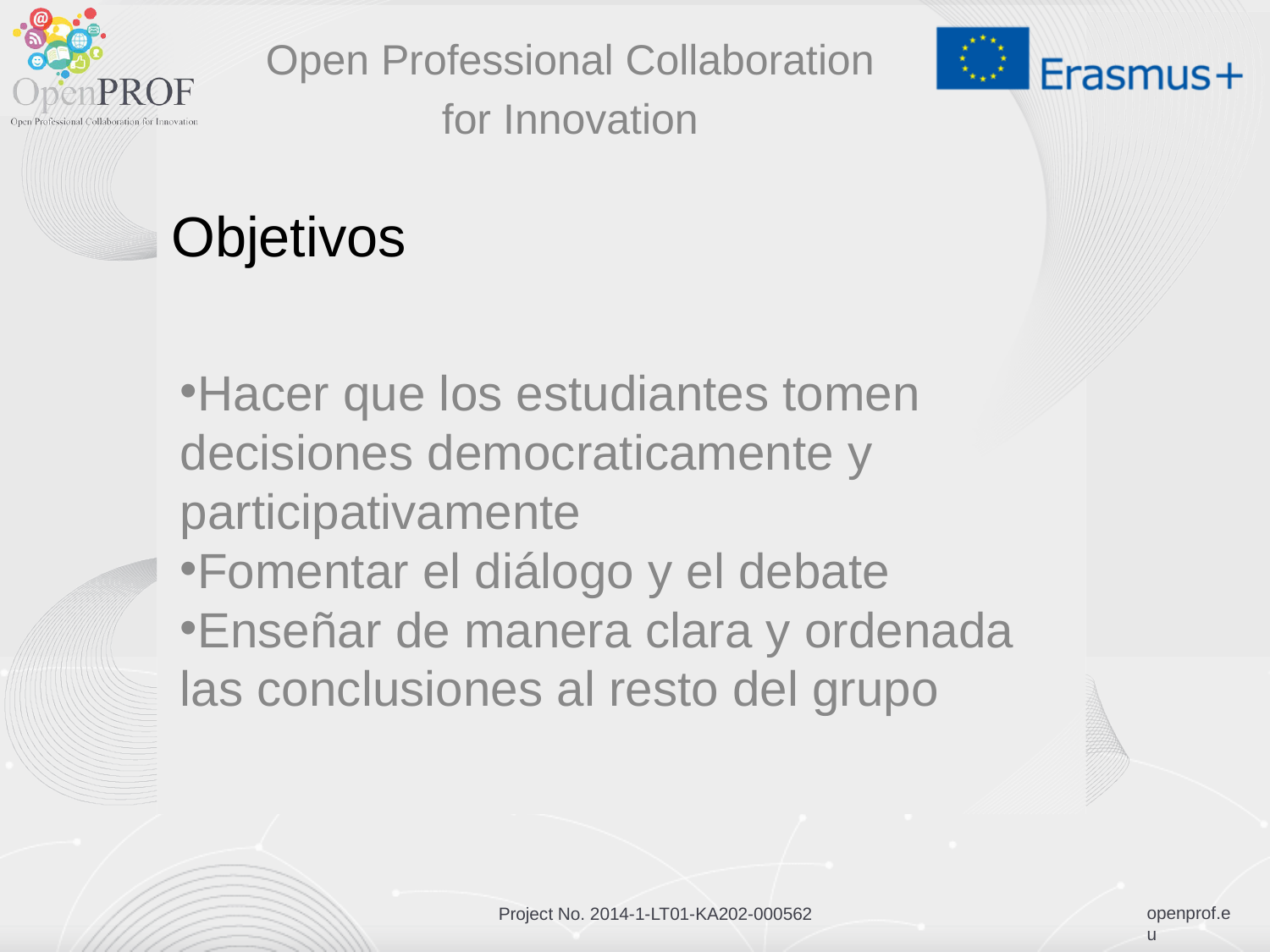

Open Professional Collaboration
for Innovation
# Objetivos
Hacer que los estudiantes tomen decisiones democraticamente y participativamente
Fomentar el diálogo y el debate
Enseñar de manera clara y ordenada las conclusiones al resto del grupo